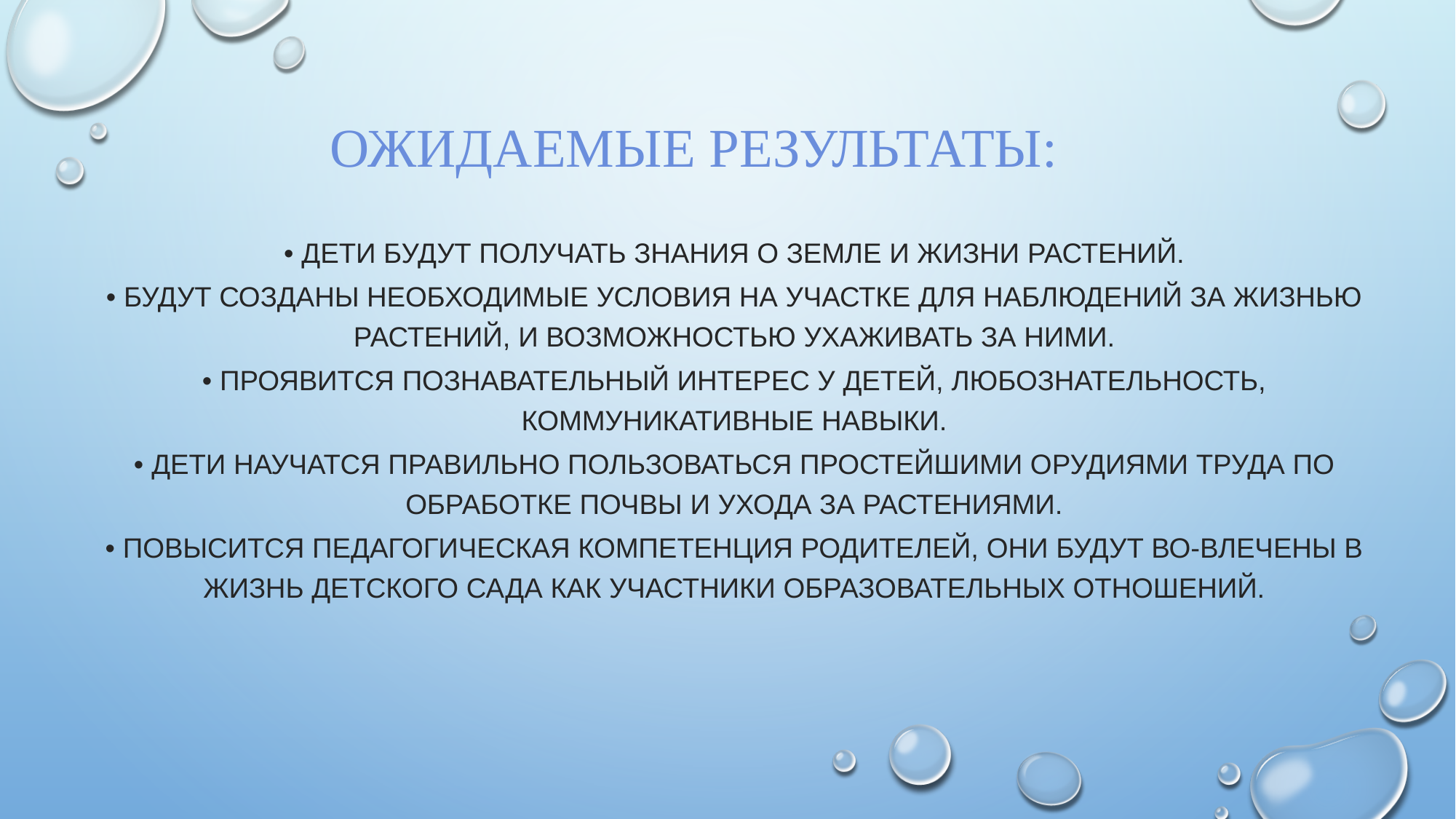

# Ожидаемые результаты:
• Дети будут получать знания о земле и жизни растений.
• Будут созданы необходимые условия на участке для наблюдений за жизнью растений, и возможностью ухаживать за ними.
• Проявится познавательный интерес у детей, любознательность, коммуникативные навыки.
• Дети научатся правильно пользоваться простейшими орудиями труда по обработке почвы и ухода за растениями.
• Повысится педагогическая компетенция родителей, они будут во-влечены в жизнь детского сада как участники образовательных отношений.